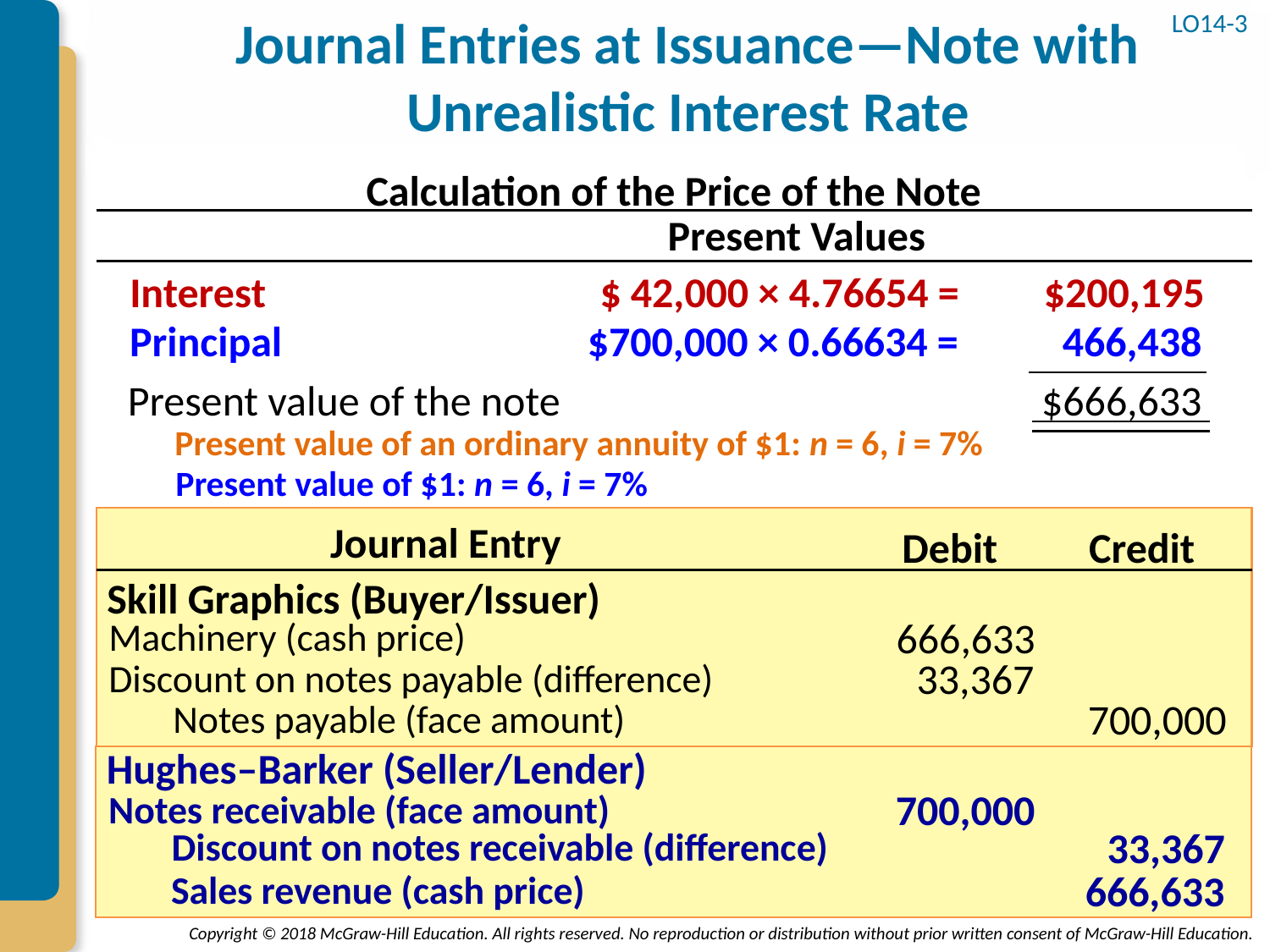

# Journal Entries at Issuance—Note with Unrealistic Interest Rate
LO14-3
Calculation of the Price of the Note
Present Values
Interest
$ 42,000 × 4.76654 =
$200,195
Principal
$700,000 × 0.66634 =
  466,438
Present value of the note
$666,633
      Present value of an ordinary annuity of $1: n = 6, i = 7%
      Present value of $1: n = 6, i = 7%

Journal Entry
Credit
Debit
Skill Graphics (Buyer/Issuer)
666,633
Machinery (cash price)
33,367
Discount on notes payable (difference)
700,000
Notes payable (face amount)
Hughes–Barker (Seller/Lender)

700,000
Notes receivable (face amount)
33,367
Discount on notes receivable (difference)
666,633
Sales revenue (cash price)